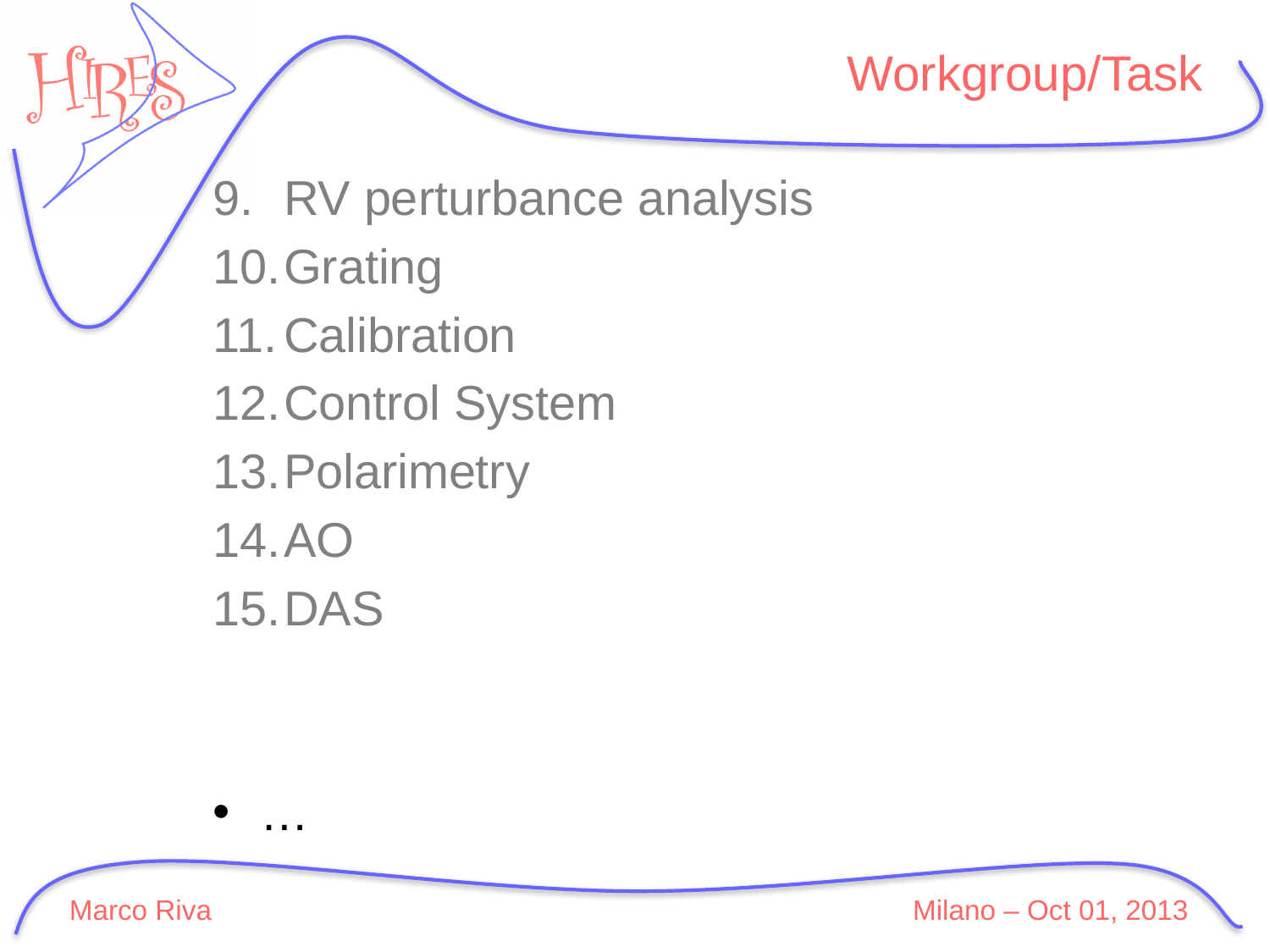

# Workgroup/Task
RV perturbance analysis
Grating
Calibration
Control System
Polarimetry
AO
DAS

…